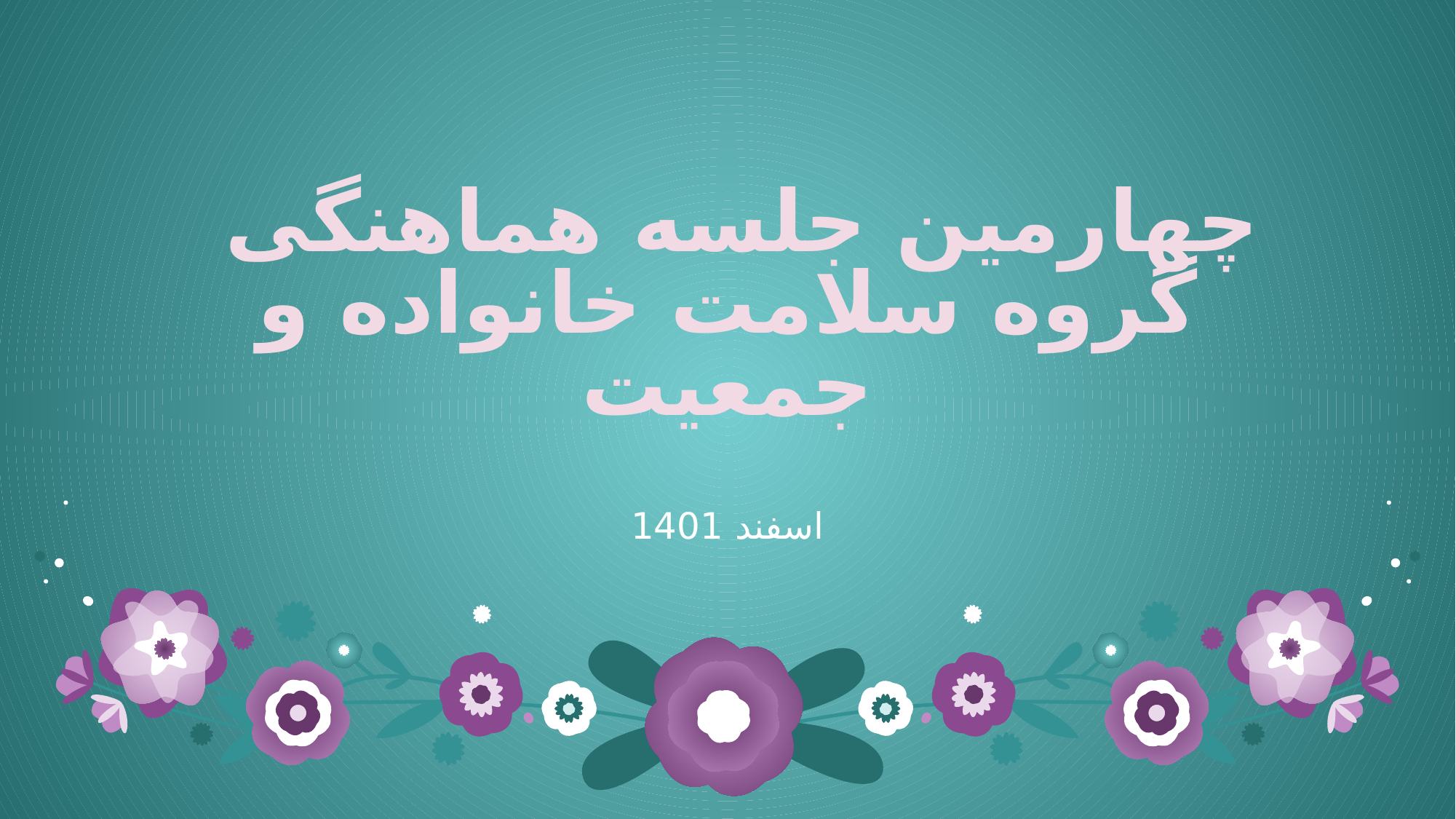

# چهارمین جلسه هماهنگی گروه سلامت خانواده و جمعیت
اسفند 1401